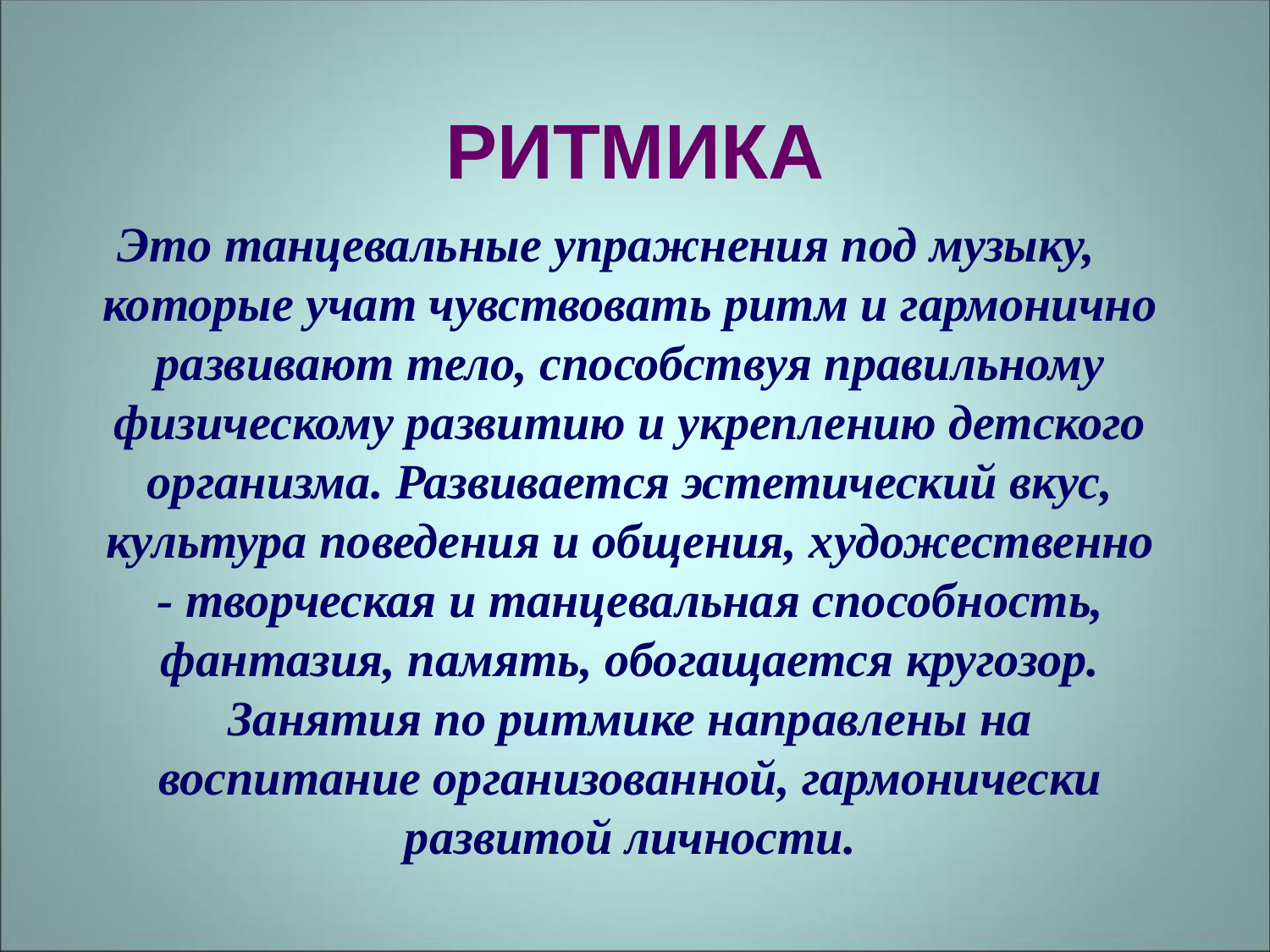

# РИТМИКА
Это танцевальные упражнения под музыку, которые учат чувствовать ритм и гармонично развивают тело, способствуя правильному физическому развитию и укреплению детского организма. Развивается эстетический вкус, культура поведения и общения, художественно - творческая и танцевальная способность, фантазия, память, обогащается кругозор. Занятия по ритмике направлены на воспитание организованной, гармонически развитой личности.